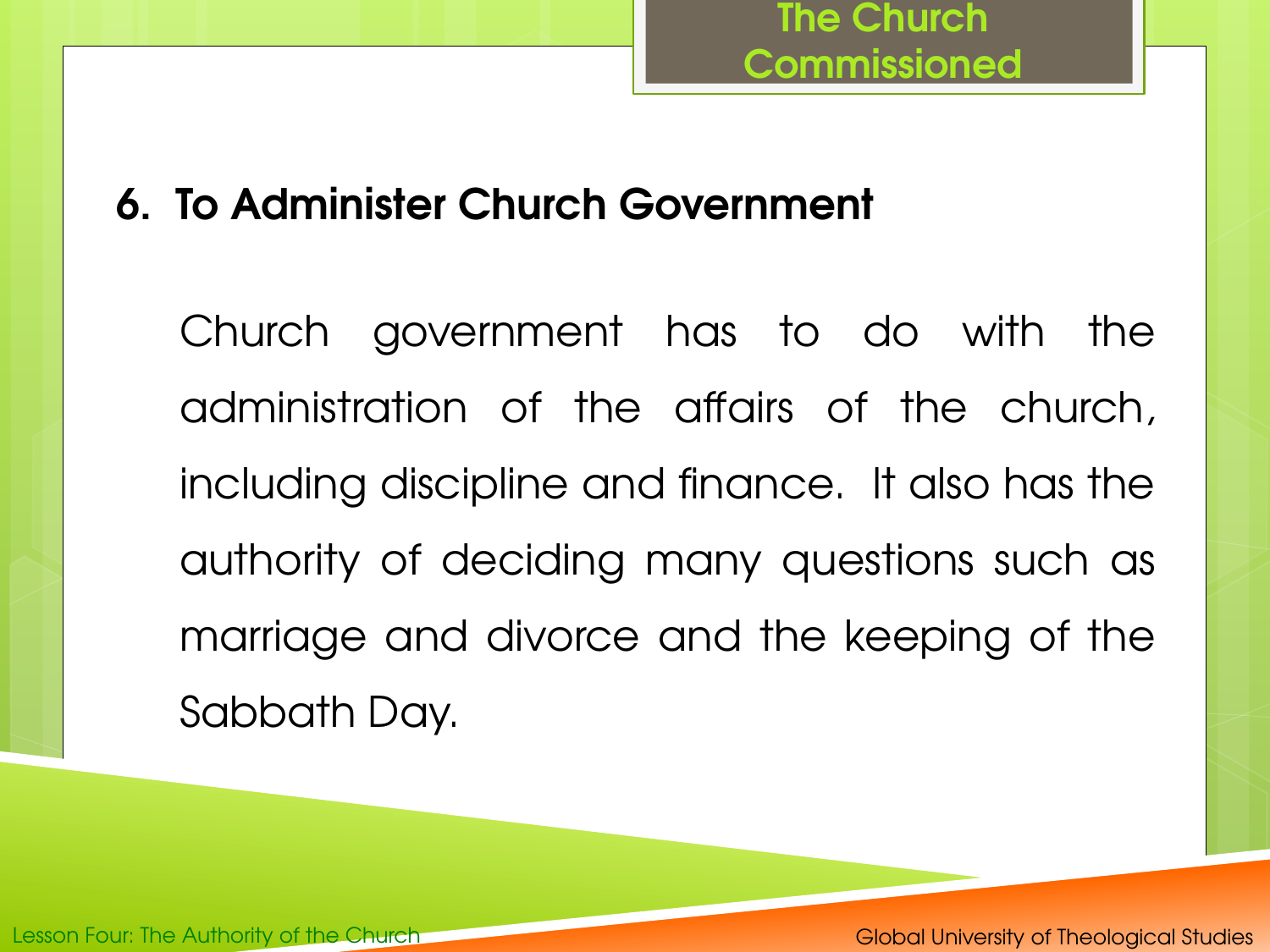

The Church Commissioned

6.  To Administer Church Government

Church government has to do with the administration of the affairs of the church, including discipline and finance.  It also has the authority of deciding many questions such as marriage and divorce and the keeping of the Sabbath Day.
Lesson Four: The Authority of the Church
 Global University of Theological Studies